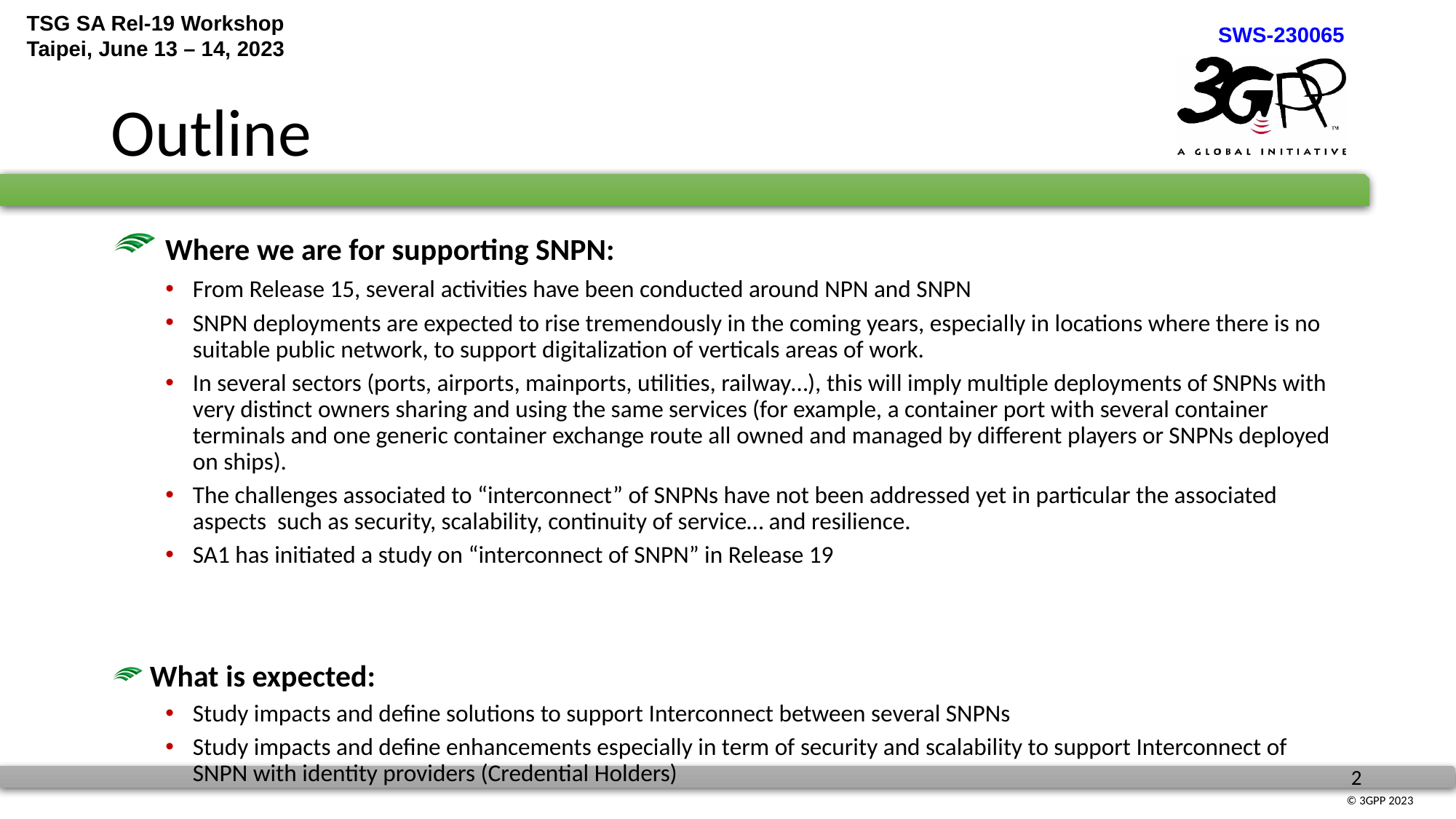

# Outline
 Where we are for supporting SNPN:
From Release 15, several activities have been conducted around NPN and SNPN
SNPN deployments are expected to rise tremendously in the coming years, especially in locations where there is no suitable public network, to support digitalization of verticals areas of work.
In several sectors (ports, airports, mainports, utilities, railway…), this will imply multiple deployments of SNPNs with very distinct owners sharing and using the same services (for example, a container port with several container terminals and one generic container exchange route all owned and managed by different players or SNPNs deployed on ships).
The challenges associated to “interconnect” of SNPNs have not been addressed yet in particular the associated aspects  such as security, scalability, continuity of service… and resilience.
SA1 has initiated a study on “interconnect of SNPN” in Release 19

 What is expected:
Study impacts and define solutions to support Interconnect between several SNPNs
Study impacts and define enhancements especially in term of security and scalability to support Interconnect of SNPN with identity providers (Credential Holders)